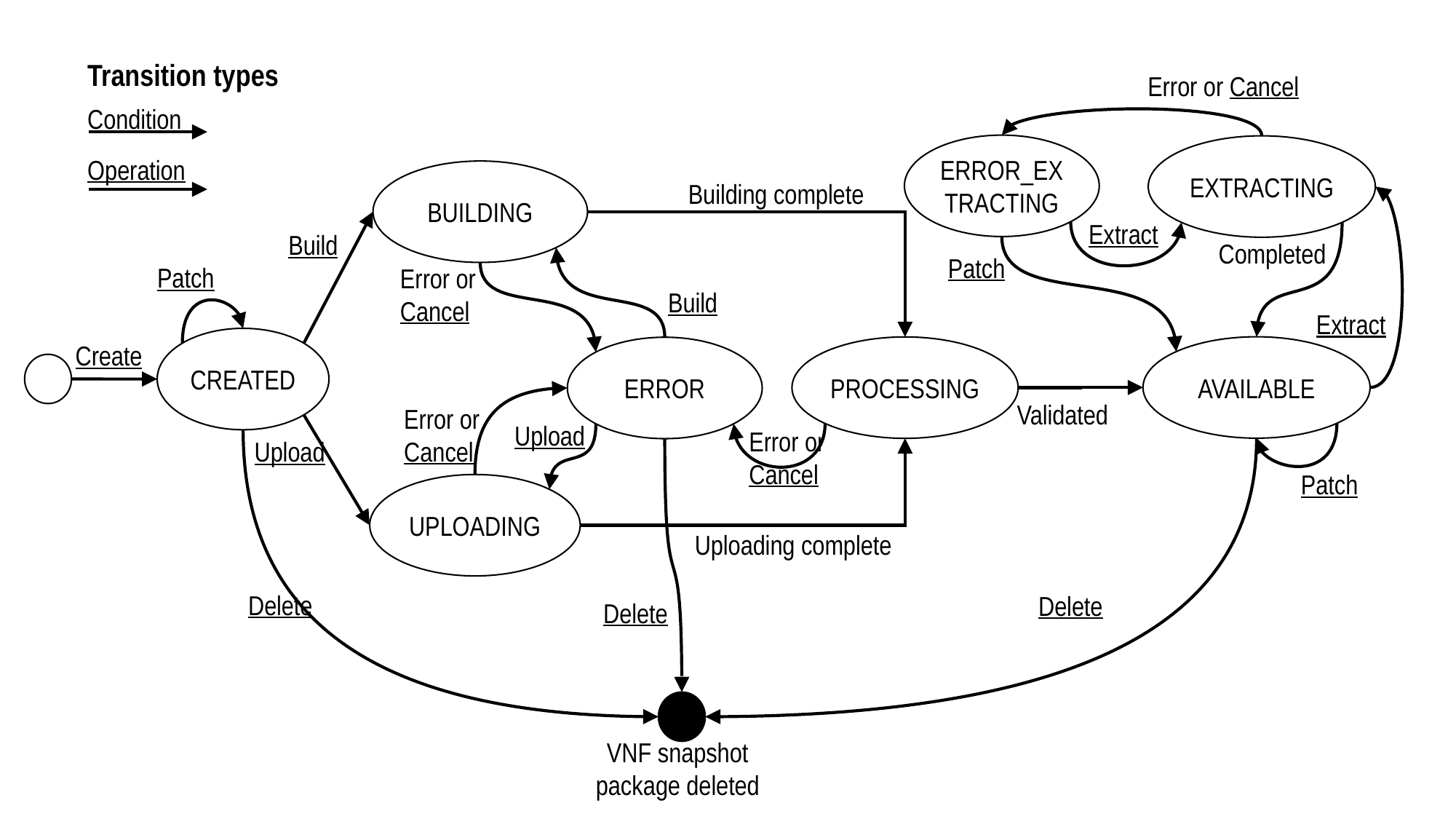

Transition types
Condition
Operation
Error or Cancel
ERROR_EXTRACTING
EXTRACTING
BUILDING
Building complete
Extract
Build
Completed
Patch
Patch
Error or
Cancel
Build
Extract
CREATED
Create
AVAILABLE
PROCESSING
ERROR

Validated
Error or
Cancel
Upload
Error or Cancel
Upload
Patch
UPLOADING
Uploading complete
Delete
Delete
Delete

VNF snapshot
package deleted